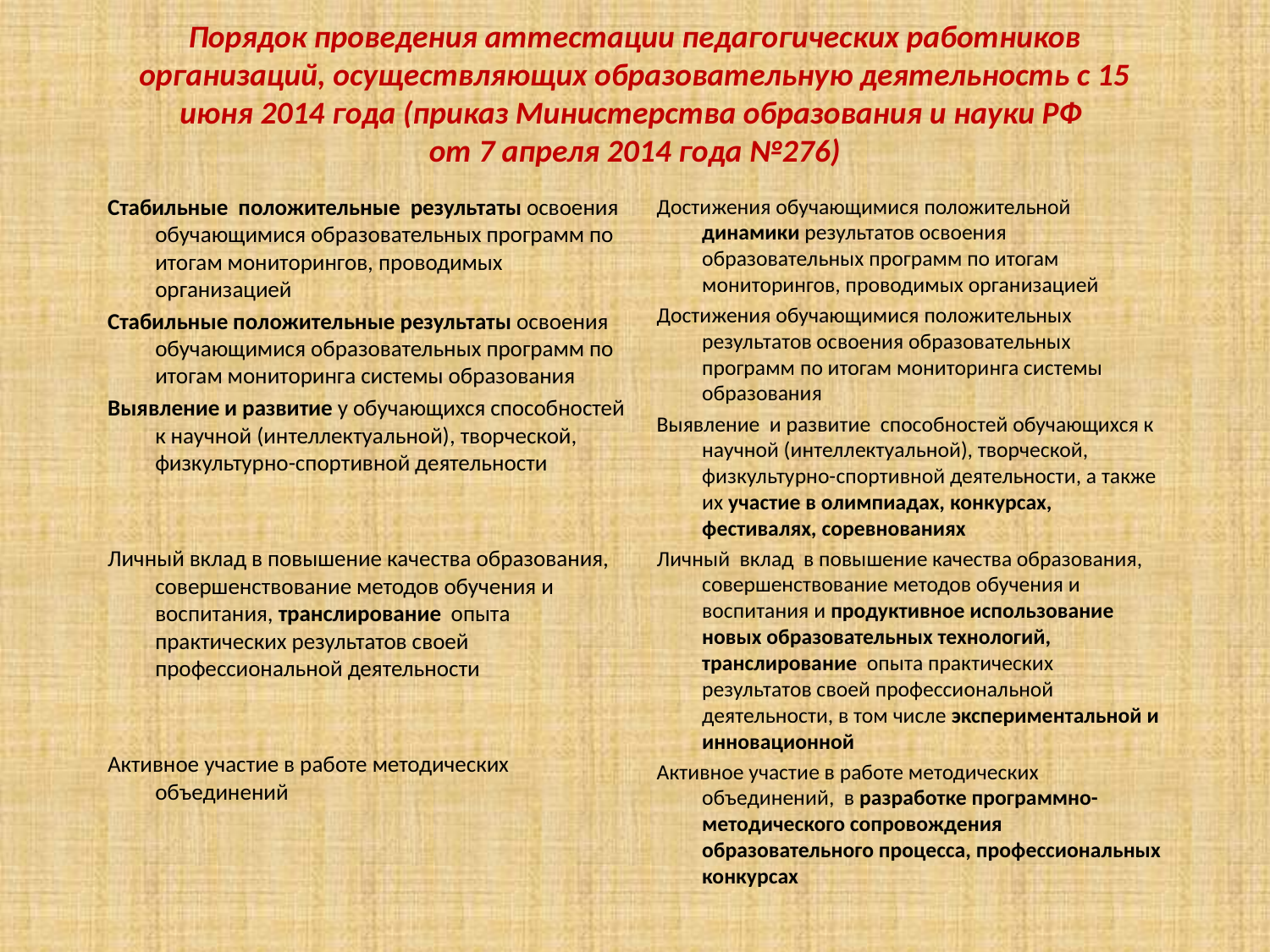

# Порядок проведения аттестации педагогических работников организаций, осуществляющих образовательную деятельность с 15 июня 2014 года (приказ Министерства образования и науки РФ от 7 апреля 2014 года №276)
Стабильные  положительные  результаты освоения обучающимися образовательных программ по итогам мониторингов, проводимых организацией
Стабильные положительные результаты освоения обучающимися образовательных программ по итогам мониторинга системы образования
Выявление и развитие у обучающихся способностей к научной (интеллектуальной), творческой, физкультурно-спортивной деятельности

Личный вклад в повышение качества образования, совершенствование методов обучения и воспитания, транслирование  опыта практических результатов своей профессиональной деятельности

Активное участие в работе методических объединений

Достижения обучающимися положительной динамики результатов освоения образовательных программ по итогам мониторингов, проводимых организацией
Достижения обучающимися положительных результатов освоения образовательных программ по итогам мониторинга системы образования
Выявление  и развитие  способностей обучающихся к научной (интеллектуальной), творческой, физкультурно-спортивной деятельности, а также их участие в олимпиадах, конкурсах, фестивалях, соревнованиях
Личный  вклад  в повышение качества образования, совершенствование методов обучения и воспитания и продуктивное использование  новых образовательных технологий, транслирование  опыта практических результатов своей профессиональной деятельности, в том числе экспериментальной и инновационной
Активное участие в работе методических объединений,  в разработке программно-методического сопровождения образовательного процесса, профессиональных конкурсах